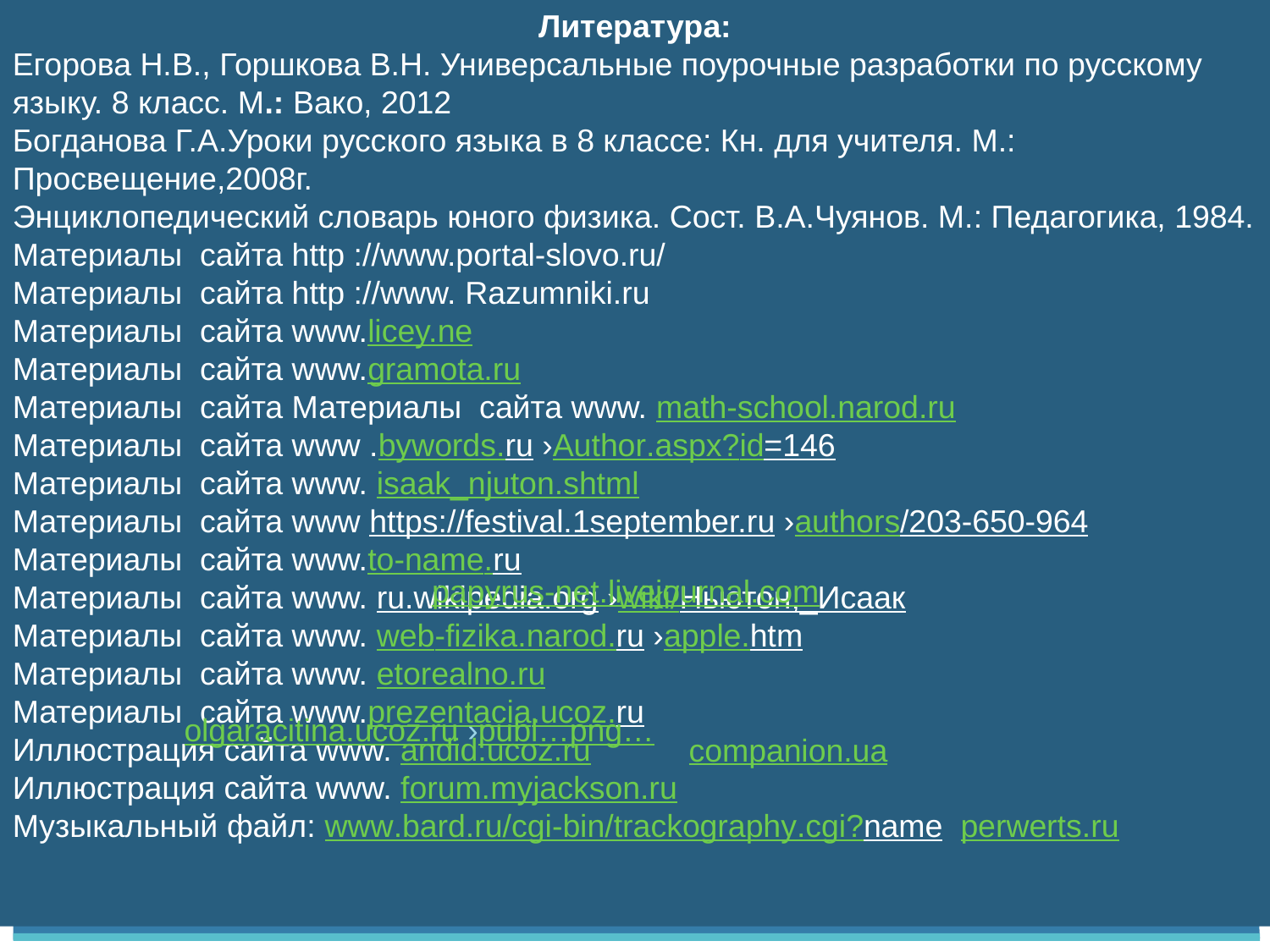

Литература:
Егорова Н.В., Горшкова В.Н. Универсальные поурочные разработки по русскому языку. 8 класс. М.: Вако, 2012
Богданова Г.А.Уроки русского языка в 8 классе: Кн. для учителя. М.: Просвещение,2008г.
Энциклопедический словарь юного физика. Сост. В.А.Чуянов. М.: Педагогика, 1984.
Материалы  сайта http ://www.portal-slovo.ru/
Материалы  сайта http ://www. Razumniki.ru
Материалы  сайта www.licey.ne
Материалы  сайта www.gramota.ru
Материалы  сайта Материалы  сайта www. math-school.narod.ru
Материалы  сайта www .bywords.ru ›Author.aspx?id=146
Материалы  сайта www. isaak_njuton.shtml
Материалы  сайта www https://festival.1september.ru ›authors/203-650-964
Материалы  сайта www.to-name.ru
Материалы  сайта www. ru.wikipedia.org ›wiki/Ньютон,_Исаак
Материалы  сайта www. web-fizika.narod.ru ›apple.htm
Материалы  сайта www. etorealno.ru
Материалы  сайта www.prezentacia.ucoz.ru
Иллюстрация сайта www. andid.ucoz.ru
Иллюстрация сайта www. forum.myjackson.ru
Музыкальный файл: www.bard.ru/cgi-bin/trackography.cgi?name  perwerts.ru

pbca.ru

papyrus-net.livejournal.com
olgaracitina.ucoz.ru ›publ…png…
companion.ua